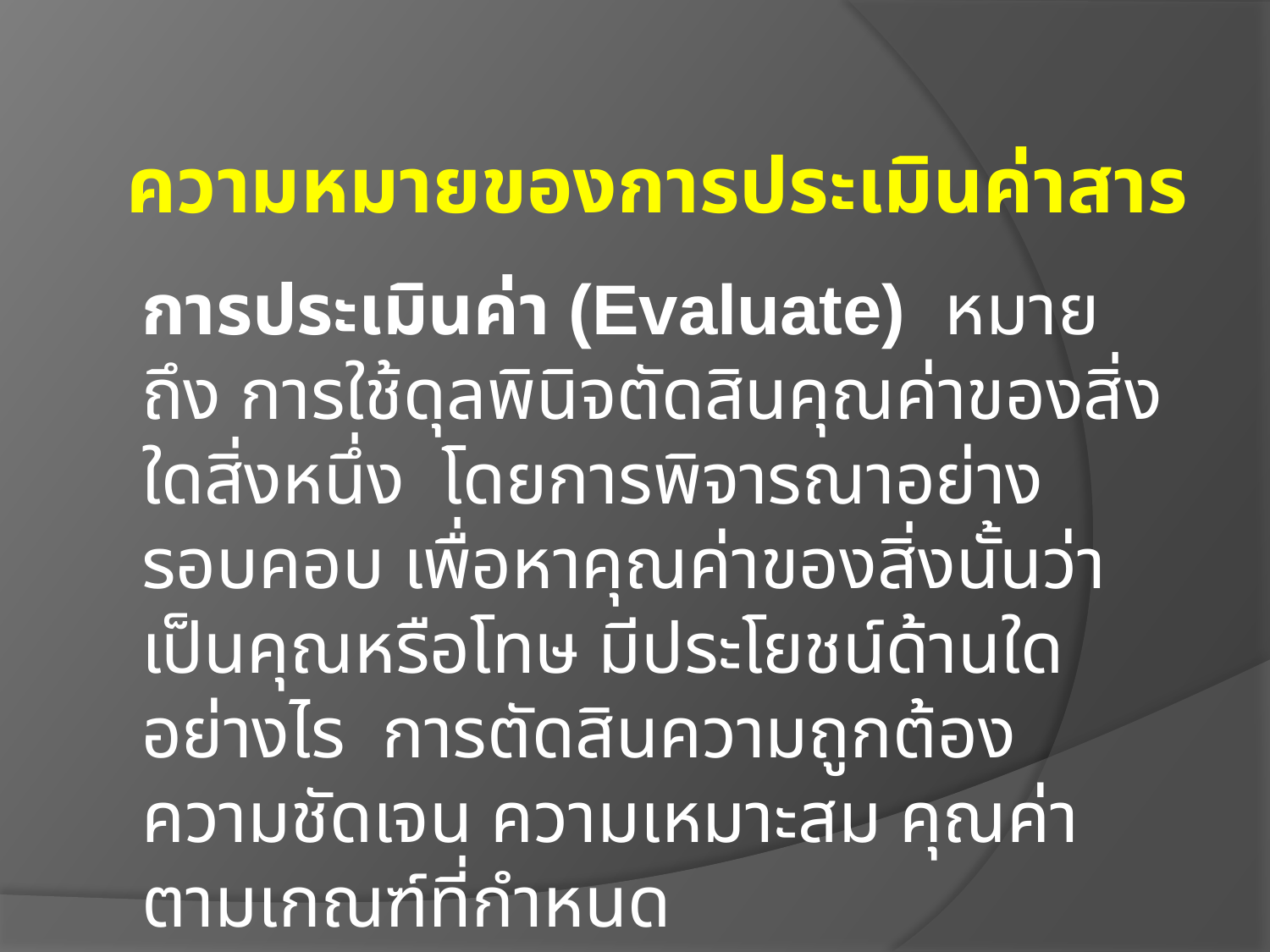

ความหมายของการประเมินค่าสาร
การประเมินค่า (Evaluate)  หมายถึง การใช้ดุลพินิจตัดสินคุณค่าของสิ่งใดสิ่งหนึ่ง  โดยการพิจารณาอย่างรอบคอบ เพื่อหาคุณค่าของสิ่งนั้นว่า เป็นคุณหรือโทษ มีประโยชน์ด้านใดอย่างไร  การตัดสินความถูกต้อง ความชัดเจน ความเหมาะสม คุณค่า ตามเกณฑ์ที่กำหนด